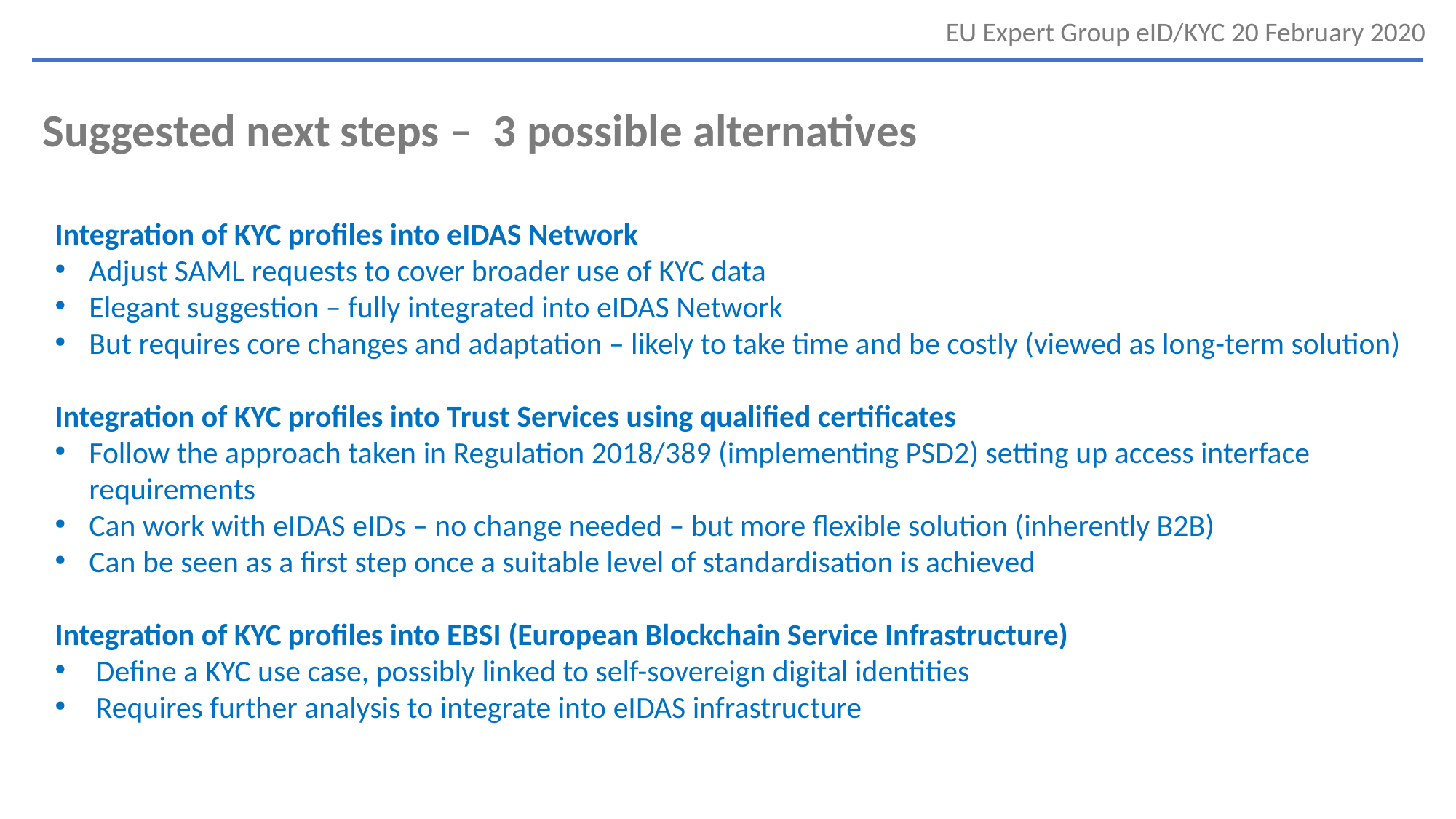

# Suggested next steps –  3 possible alternatives
Integration of KYC profiles into eIDAS Network
Adjust SAML requests to cover broader use of KYC data
Elegant suggestion – fully integrated into eIDAS Network
But requires core changes and adaptation – likely to take time and be costly (viewed as long-term solution)

Integration of KYC profiles into Trust Services using qualified certificates
Follow the approach taken in Regulation 2018/389 (implementing PSD2) setting up access interface requirements
Can work with eIDAS eIDs – no change needed – but more flexible solution (inherently B2B)
Can be seen as a first step once a suitable level of standardisation is achieved

Integration of KYC profiles into EBSI (European Blockchain Service Infrastructure)
Define a KYC use case, possibly linked to self-sovereign digital identities
Requires further analysis to integrate into eIDAS infrastructure